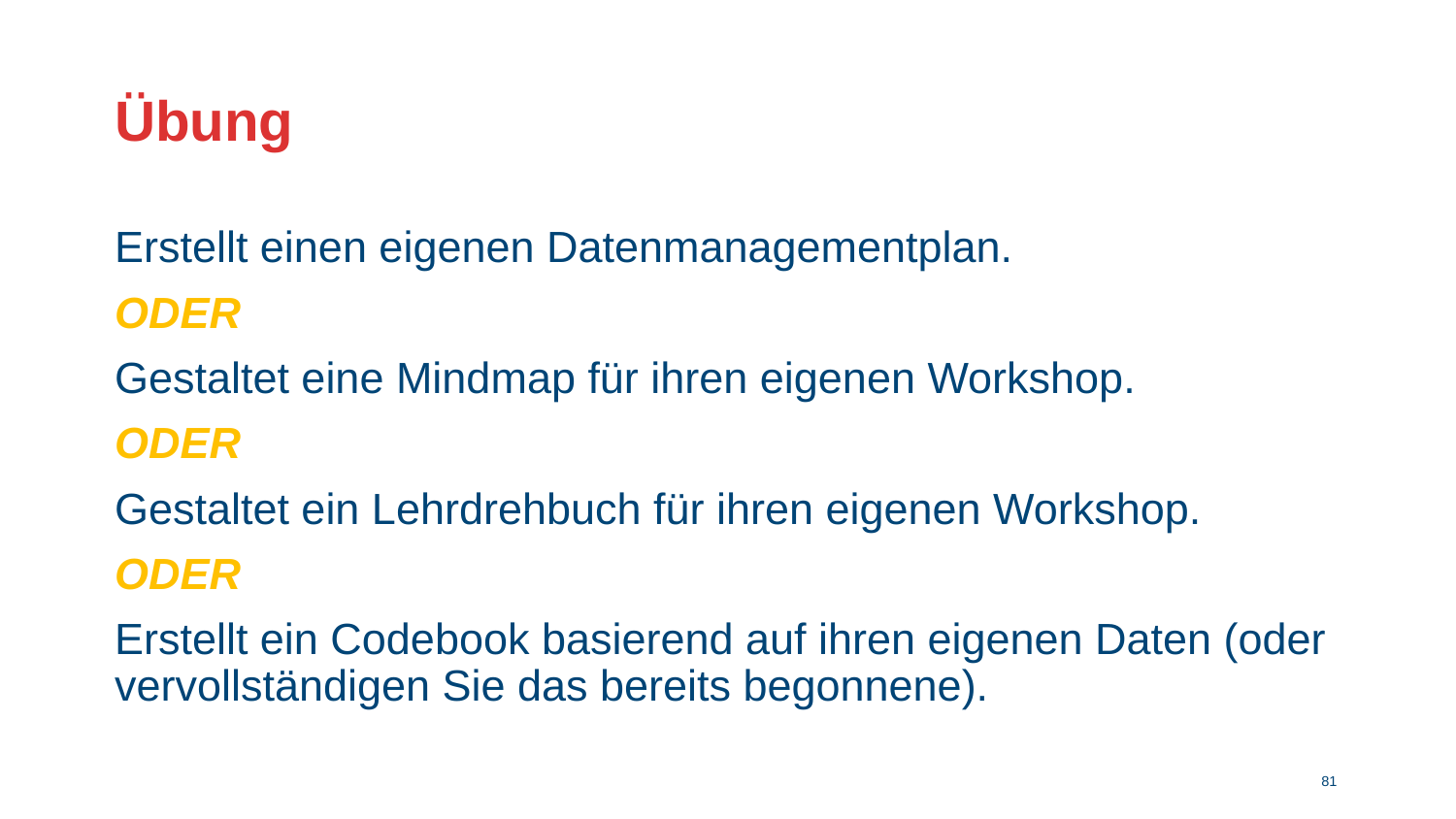

# Übung
Erstellt einen eigenen Datenmanagementplan.
ODER
Gestaltet eine Mindmap für ihren eigenen Workshop.
ODER
Gestaltet ein Lehrdrehbuch für ihren eigenen Workshop.
ODER
Erstellt ein Codebook basierend auf ihren eigenen Daten (oder vervollständigen Sie das bereits begonnene).

81